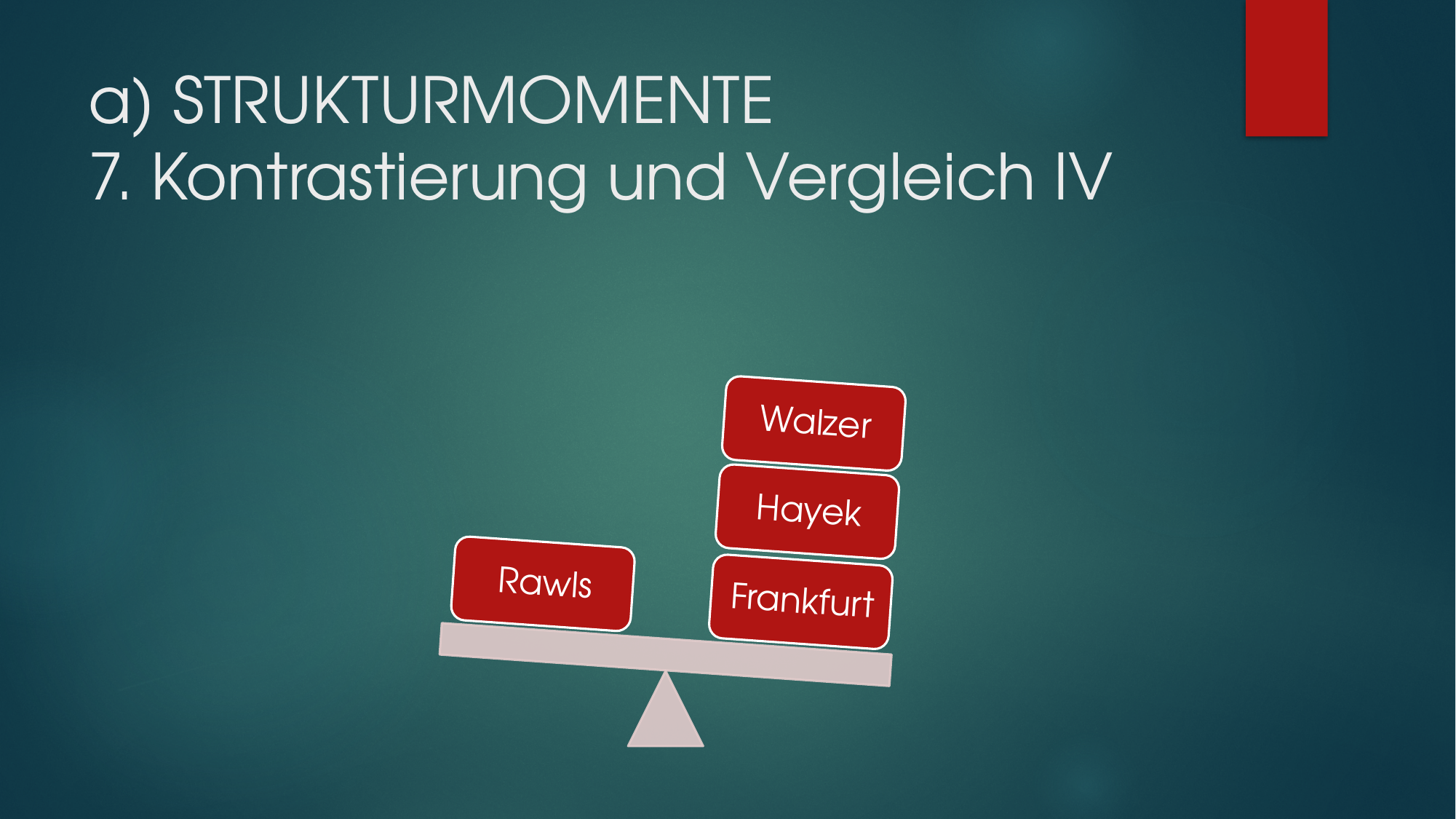

# a) STRUKTURMOMENTE 7. Kontrastierung und Vergleich IV

Frankfurt
Hayek
Walzer
Rawls